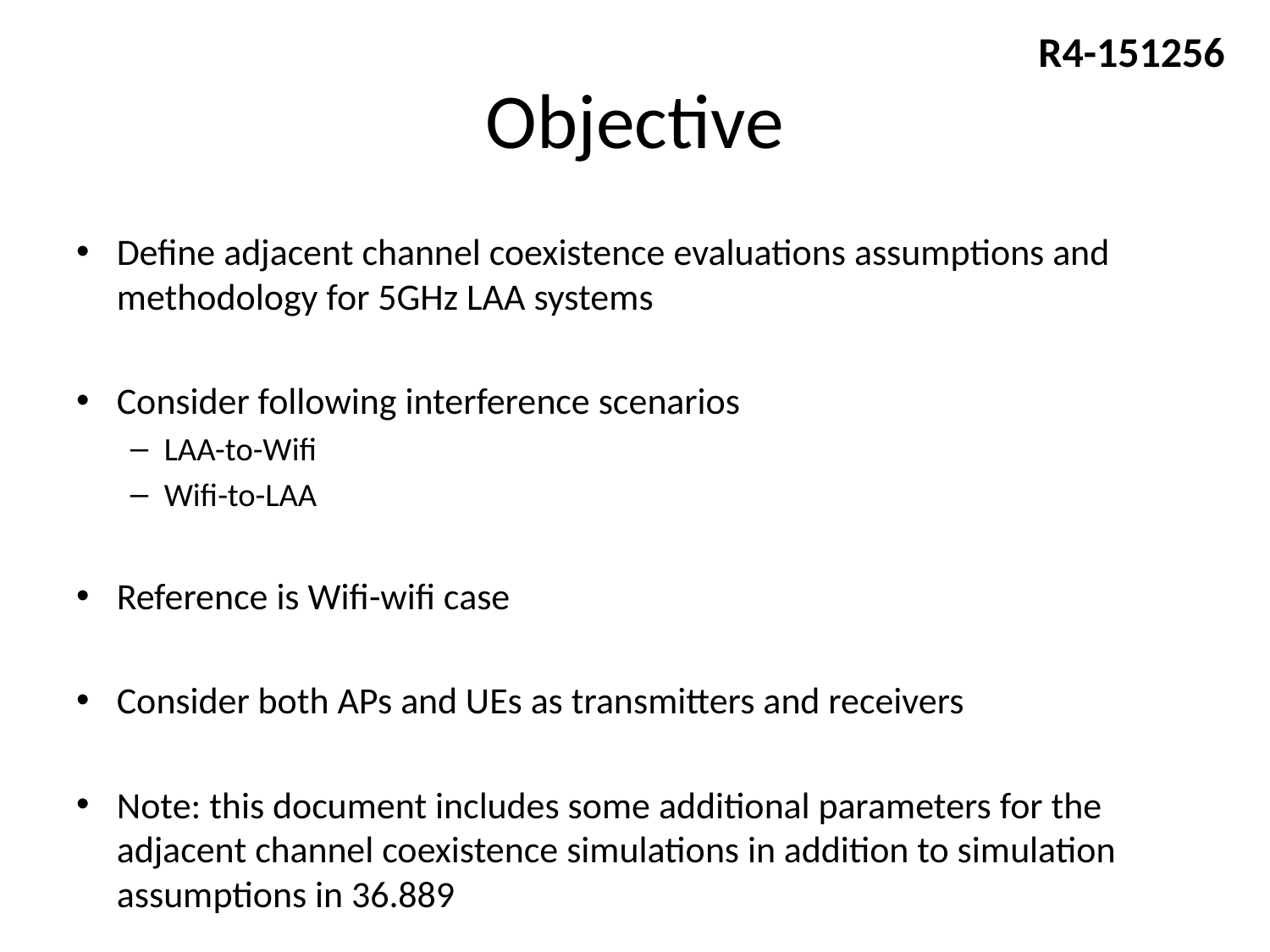

R4-151256
# Objective
Define adjacent channel coexistence evaluations assumptions and methodology for 5GHz LAA systems

Consider following interference scenarios
LAA-to-Wifi
Wifi-to-LAA

Reference is Wifi-wifi case

Consider both APs and UEs as transmitters and receivers

Note: this document includes some additional parameters for the adjacent channel coexistence simulations in addition to simulation assumptions in 36.889